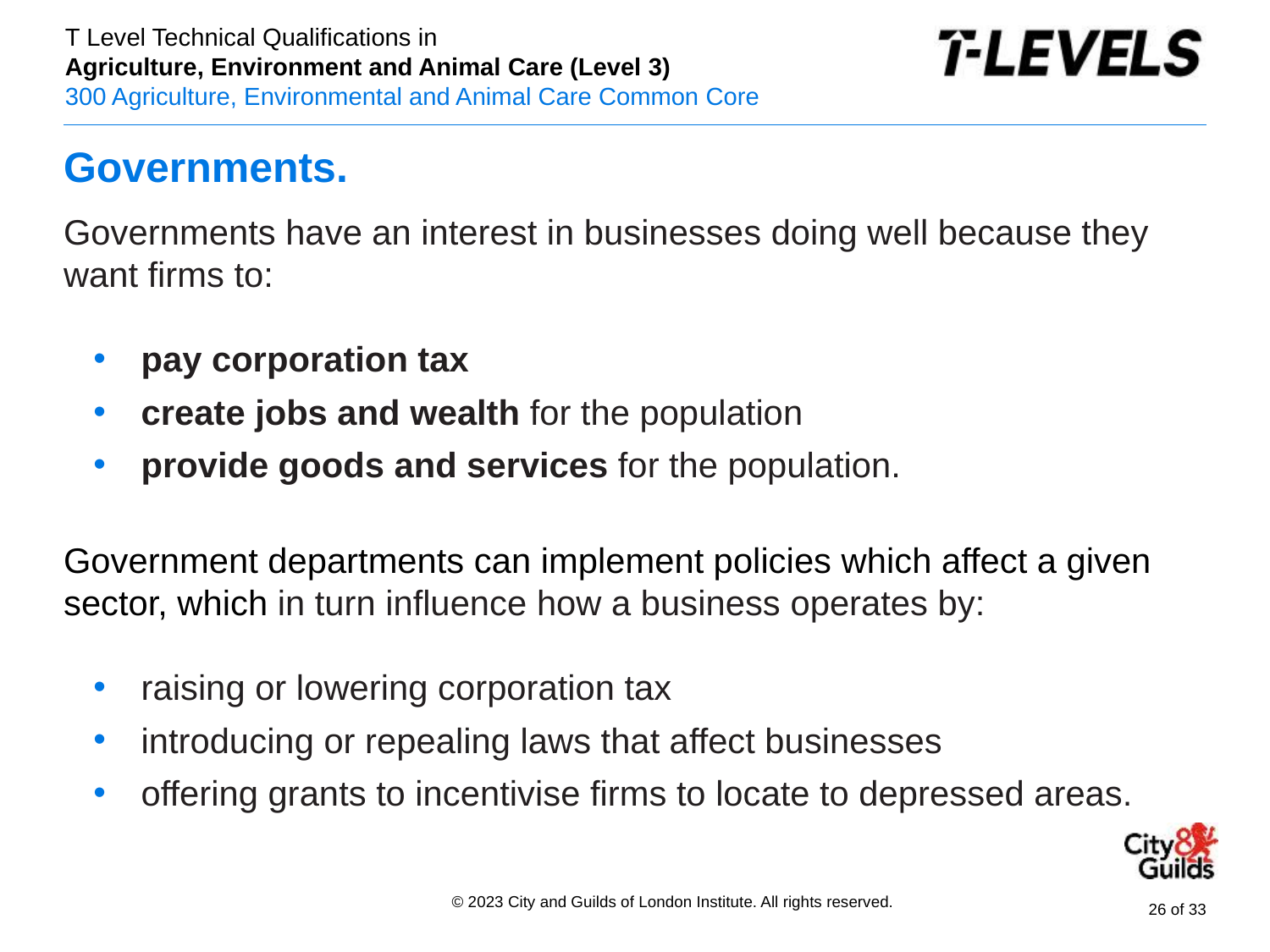

# Governments.
Governments have an interest in businesses doing well because they want firms to:

pay corporation tax
create jobs and wealth for the population
provide goods and services for the population.

Government departments can implement policies which affect a given sector, which in turn influence how a business operates by:

raising or lowering corporation tax
introducing or repealing laws that affect businesses
offering grants to incentivise firms to locate to depressed areas.